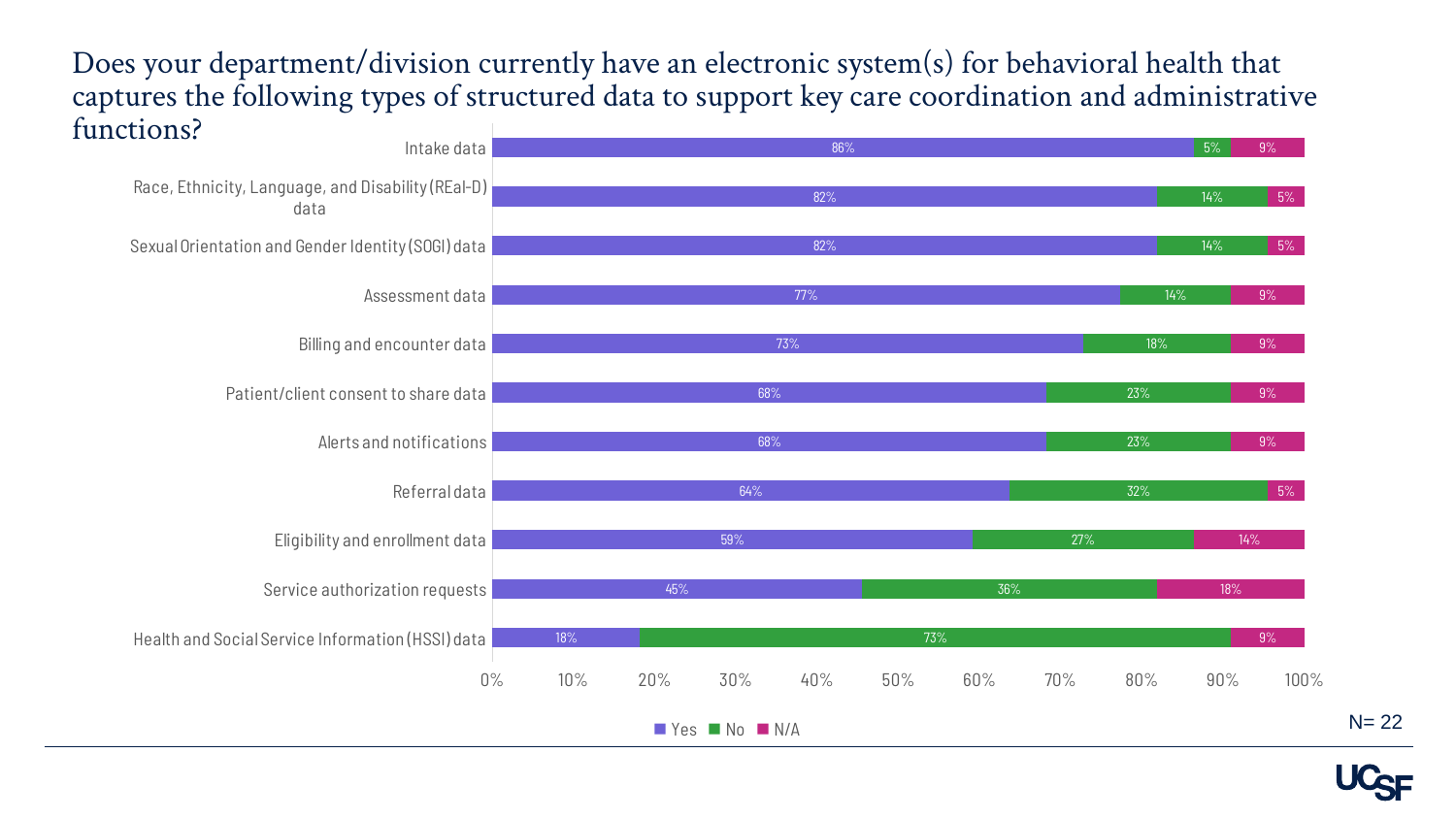

# Does your department/division currently have an electronic system(s) for behavioral health that captures the following types of structured data to support key care coordination and administrative functions?

### Chart

| Category | Yes | No | N/A |
|---|---|---|---|
| Health and Social Service Information (HSSI) data | 0.18181818181818182 | 0.7272727272727273 | 0.09090909090909091 |
| Service authorization requests | 0.45454545454545453 | 0.36363636363636365 | 0.18181818181818182 |
| Eligibility and enrollment data | 0.5909090909090909 | 0.2727272727272727 | 0.13636363636363635 |
| Referral data | 0.6363636363636364 | 0.3181818181818182 | 0.045454545454545456 |
| Alerts and notifications | 0.6818181818181818 | 0.22727272727272727 | 0.09090909090909091 |
| Patient/client consent to share data | 0.6818181818181818 | 0.22727272727272727 | 0.09090909090909091 |
| Billing and encounter data | 0.7272727272727273 | 0.18181818181818182 | 0.09090909090909091 |
| Assessment data | 0.7727272727272727 | 0.13636363636363635 | 0.09090909090909091 |
| Sexual Orientation and Gender Identity (SOGI) data | 0.8181818181818182 | 0.13636363636363635 | 0.045454545454545456 |
| Race, Ethnicity, Language, and Disability (REal-D) data | 0.8181818181818182 | 0.13636363636363635 | 0.045454545454545456 |
| Intake data | 0.8636363636363636 | 0.045454545454545456 | 0.09090909090909091 |
N= 22